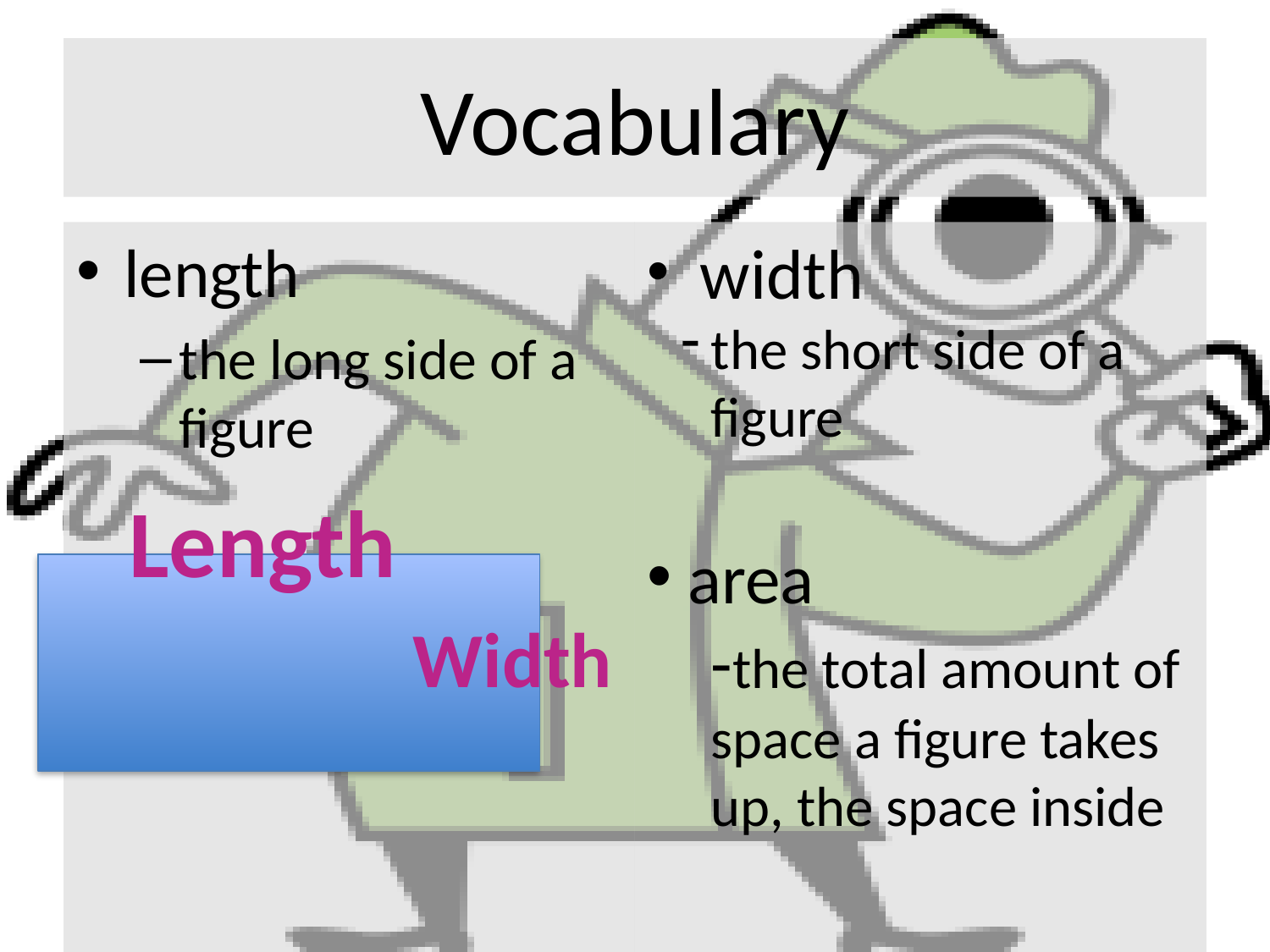

# Vocabulary
length
the long side of a figure
  width
the short side of a figure

 area
-the total amount of space a figure takes up, the space inside

Length

Width